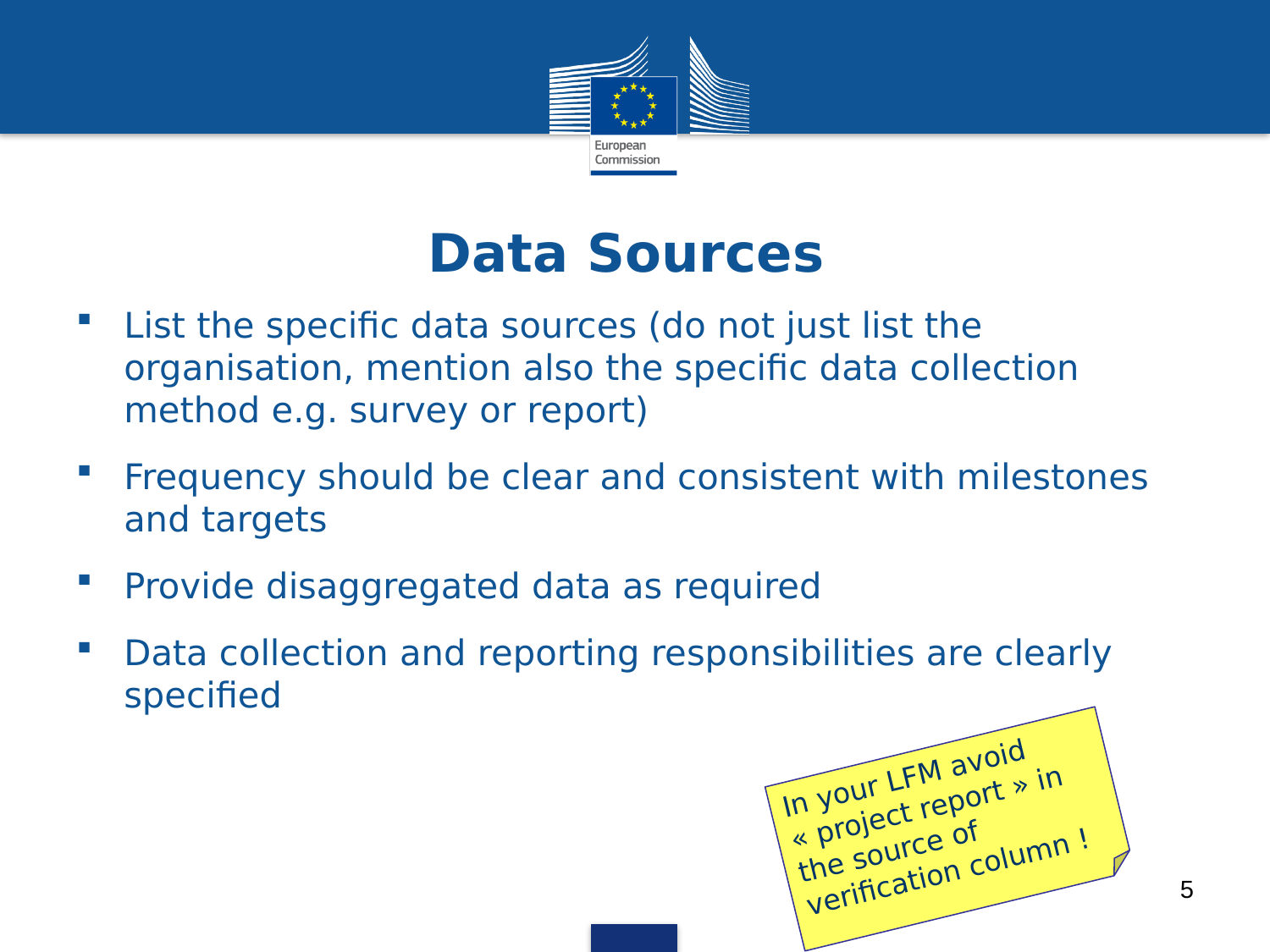

# Data Sources
List the specific data sources (do not just list the organisation, mention also the specific data collection method e.g. survey or report)
Frequency should be clear and consistent with milestones and targets
Provide disaggregated data as required
Data collection and reporting responsibilities are clearly specified

In your LFM avoid « project report » in the source of verification column !
5